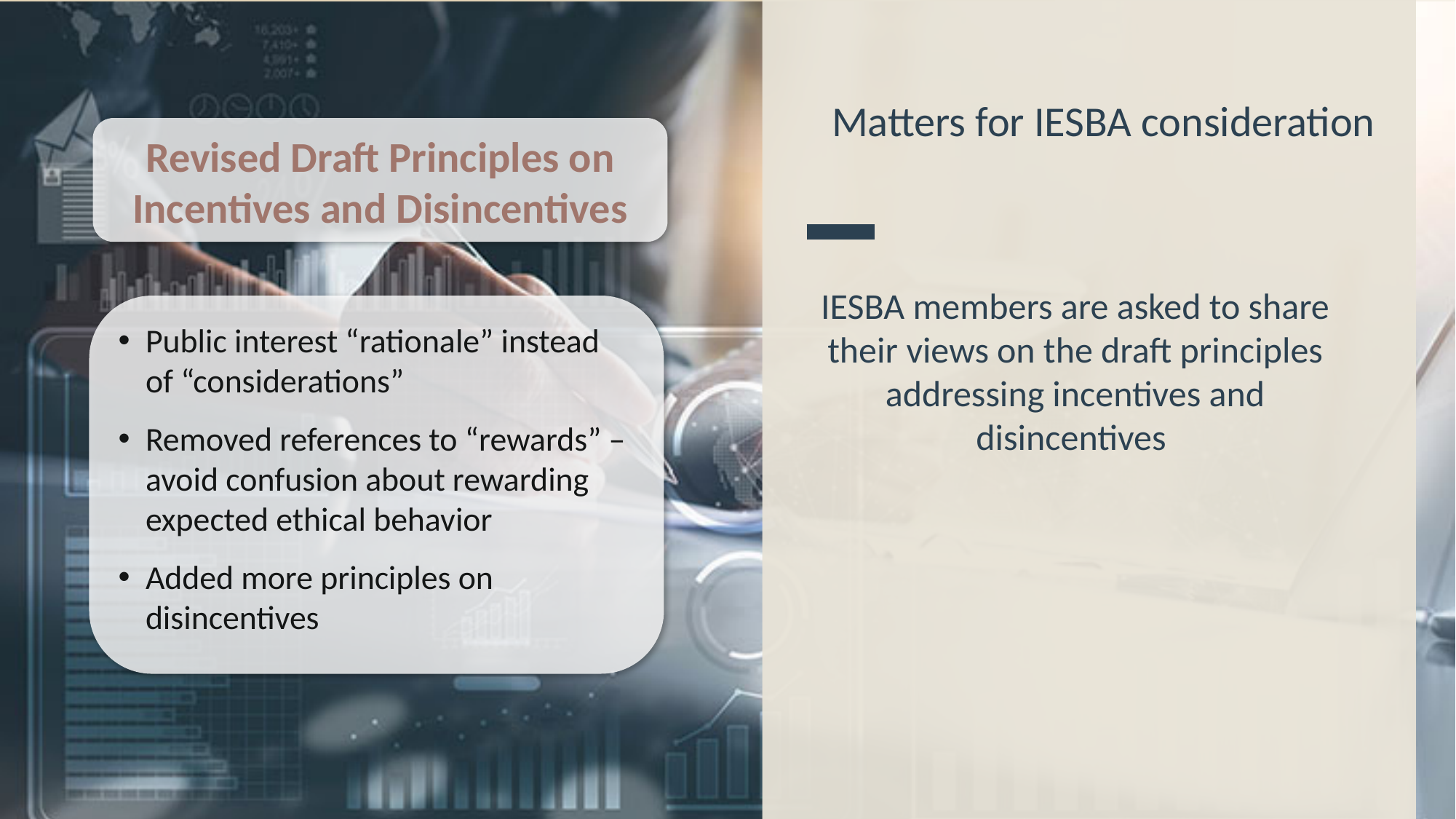

# Matters for IESBA consideration
Revised Draft Principles on Incentives and Disincentives
IESBA members are asked to share their views on the draft principles addressing incentives and disincentives
Public interest “rationale” instead of “considerations”
Removed references to “rewards” –avoid confusion about rewarding expected ethical behavior
Added more principles on disincentives
10